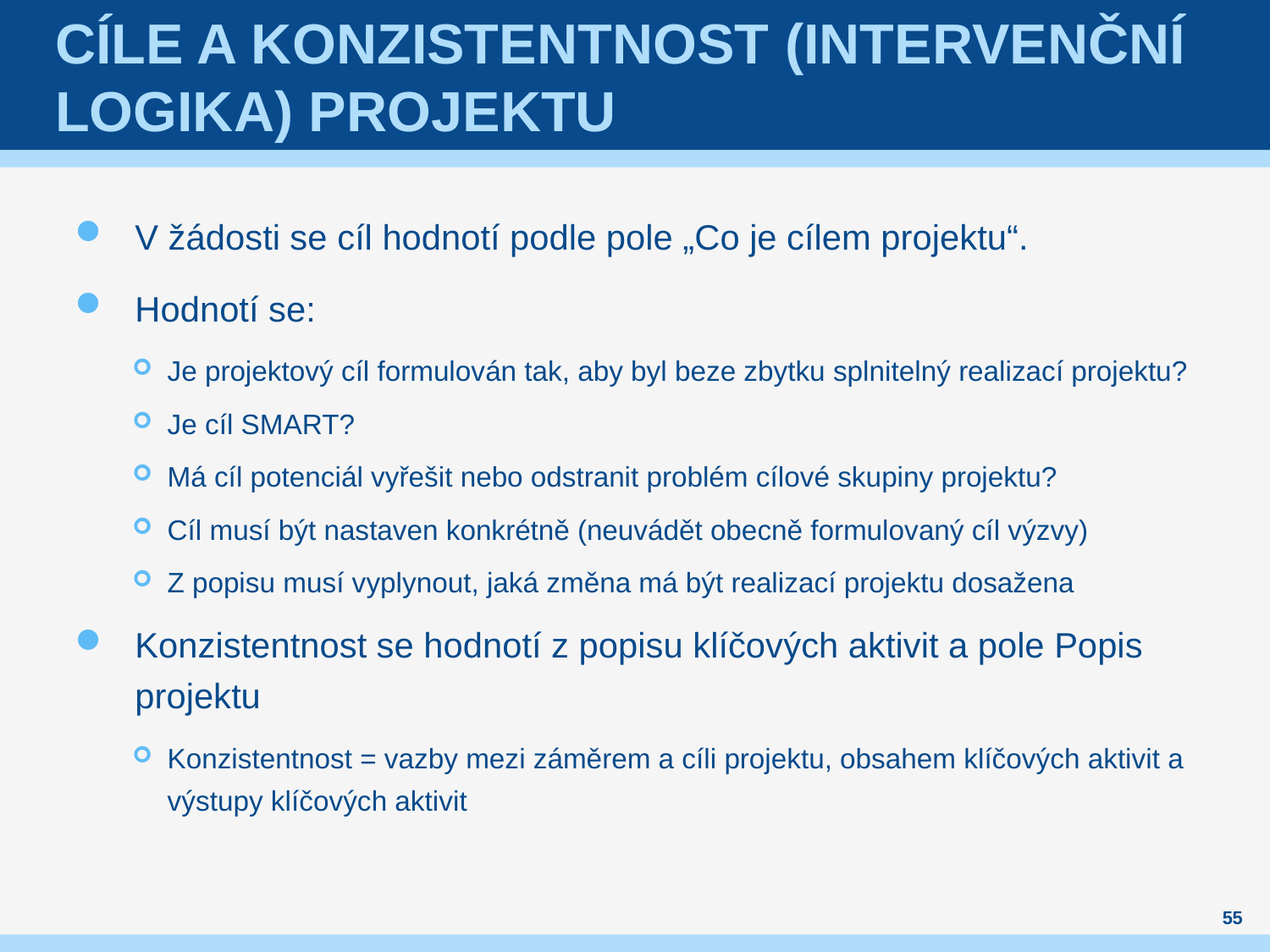

# Cíle a konzistentnost (intervenční logika) projektu
V žádosti se cíl hodnotí podle pole „Co je cílem projektu“.
Hodnotí se:
Je projektový cíl formulován tak, aby byl beze zbytku splnitelný realizací projektu?
Je cíl SMART?
Má cíl potenciál vyřešit nebo odstranit problém cílové skupiny projektu?
Cíl musí být nastaven konkrétně (neuvádět obecně formulovaný cíl výzvy)
Z popisu musí vyplynout, jaká změna má být realizací projektu dosažena
Konzistentnost se hodnotí z popisu klíčových aktivit a pole Popis projektu
Konzistentnost = vazby mezi záměrem a cíli projektu, obsahem klíčových aktivit a výstupy klíčových aktivit
55